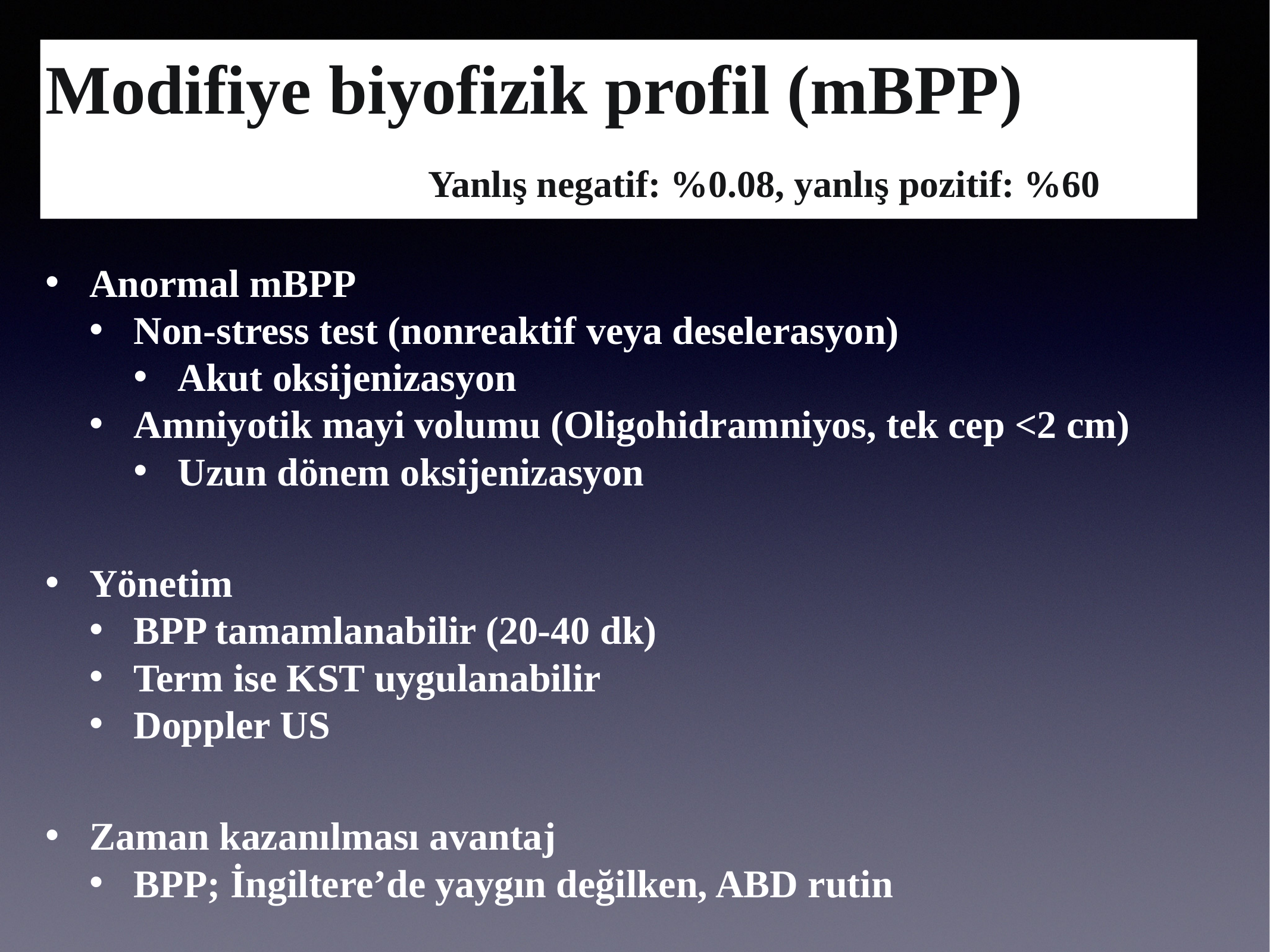

# Modifiye biyofizik profil (mBPP) Yanlış negatif: %0.08, yanlış pozitif: %60
Anormal mBPP
Non-stress test (nonreaktif veya deselerasyon)
Akut oksijenizasyon
Amniyotik mayi volumu (Oligohidramniyos, tek cep <2 cm)
Uzun dönem oksijenizasyon

Yönetim
BPP tamamlanabilir (20-40 dk)
Term ise KST uygulanabilir
Doppler US

Zaman kazanılması avantaj
BPP; İngiltere’de yaygın değilken, ABD rutin